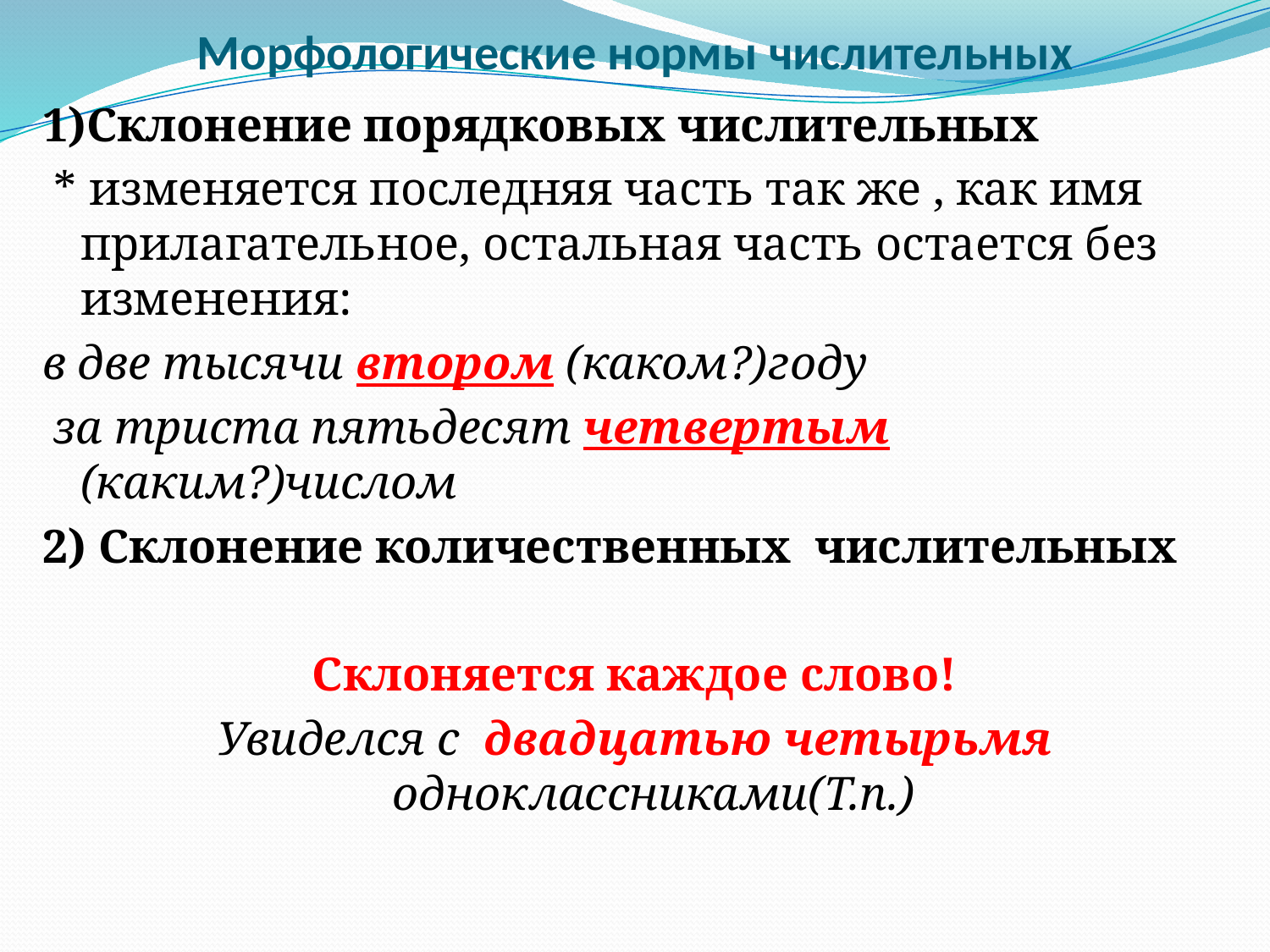

# Морфологические нормы числительных
1)Склонение порядковых числительных
 * изменяется последняя часть так же , как имя прилагательное, остальная часть остается без изменения:
в две тысячи втором (каком?)году
 за триста пятьдесят четвертым (каким?)числом
2) Склонение количественных  числительных

Склоняется каждое слово!
Увиделся с  двадцатью четырьмя одноклассниками(Т.п.)